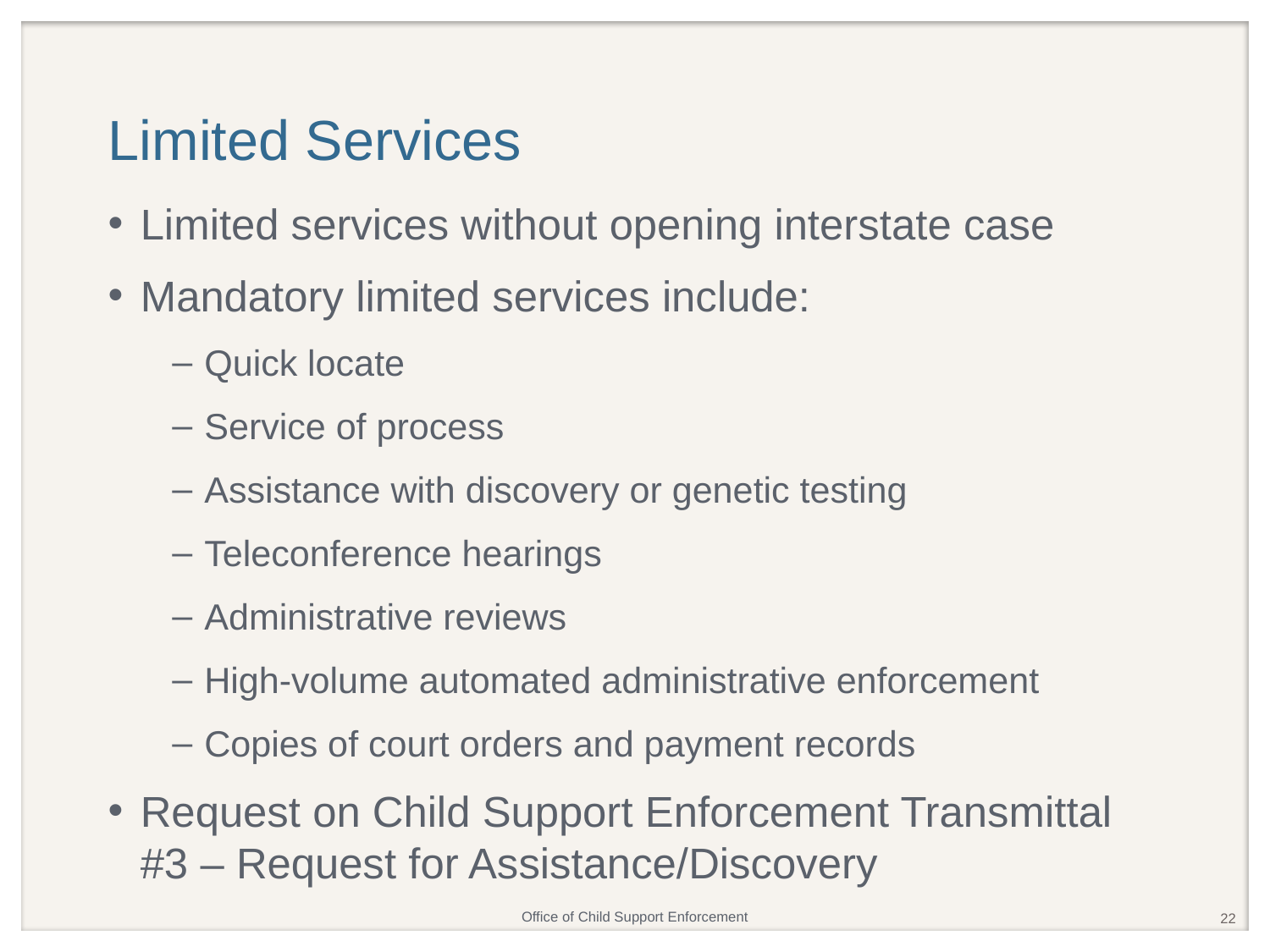

# Limited Services
Limited services without opening interstate case
Mandatory limited services include:
Quick locate
Service of process
Assistance with discovery or genetic testing
Teleconference hearings
Administrative reviews
High-volume automated administrative enforcement
Copies of court orders and payment records
Request on Child Support Enforcement Transmittal #3 – Request for Assistance/Discovery
22